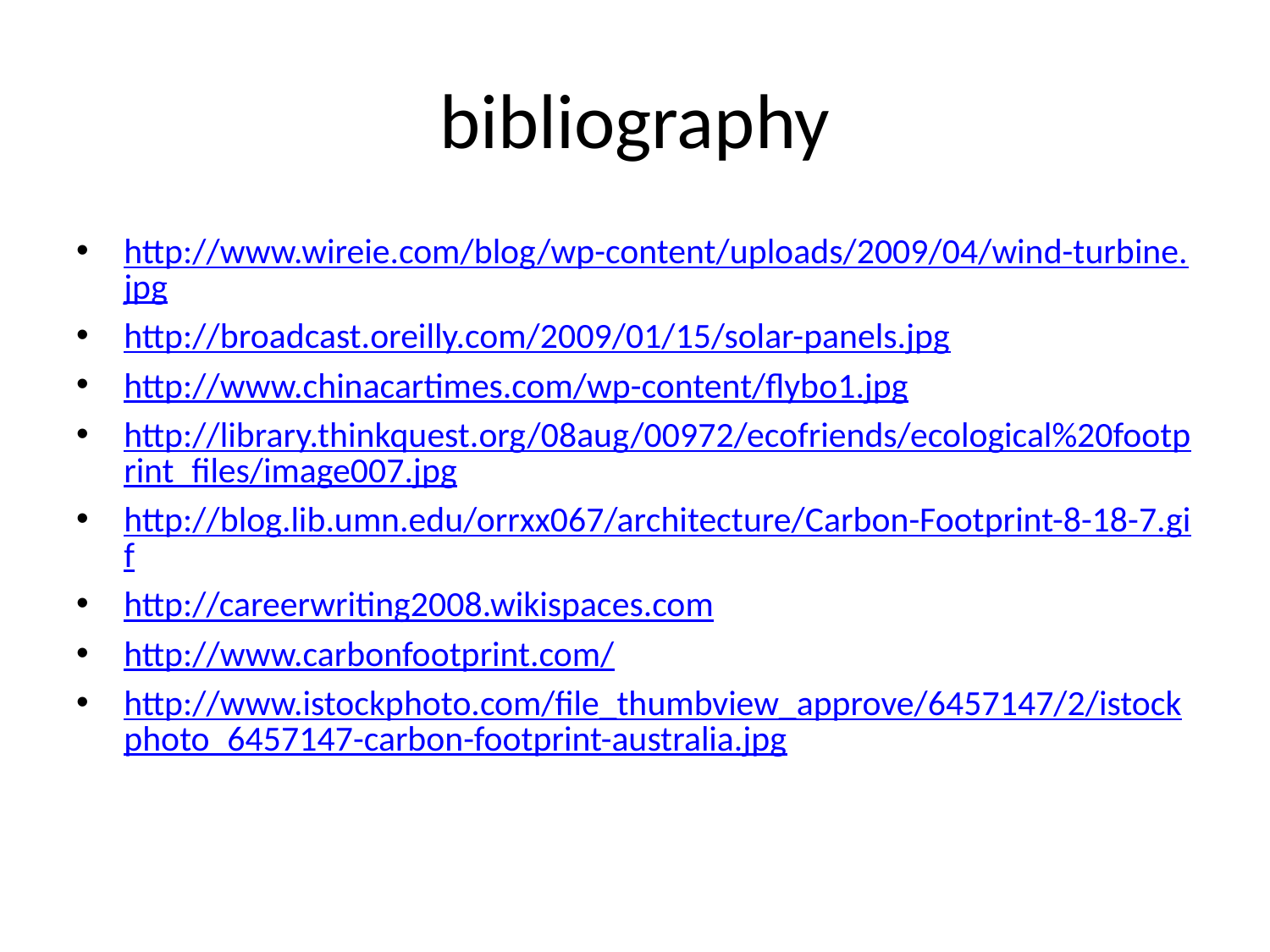

# bibliography
http://www.wireie.com/blog/wp-content/uploads/2009/04/wind-turbine.jpg
http://broadcast.oreilly.com/2009/01/15/solar-panels.jpg
http://www.chinacartimes.com/wp-content/flybo1.jpg
http://library.thinkquest.org/08aug/00972/ecofriends/ecological%20footprint_files/image007.jpg
http://blog.lib.umn.edu/orrxx067/architecture/Carbon-Footprint-8-18-7.gif
http://careerwriting2008.wikispaces.com
http://www.carbonfootprint.com/
http://www.istockphoto.com/file_thumbview_approve/6457147/2/istockphoto_6457147-carbon-footprint-australia.jpg